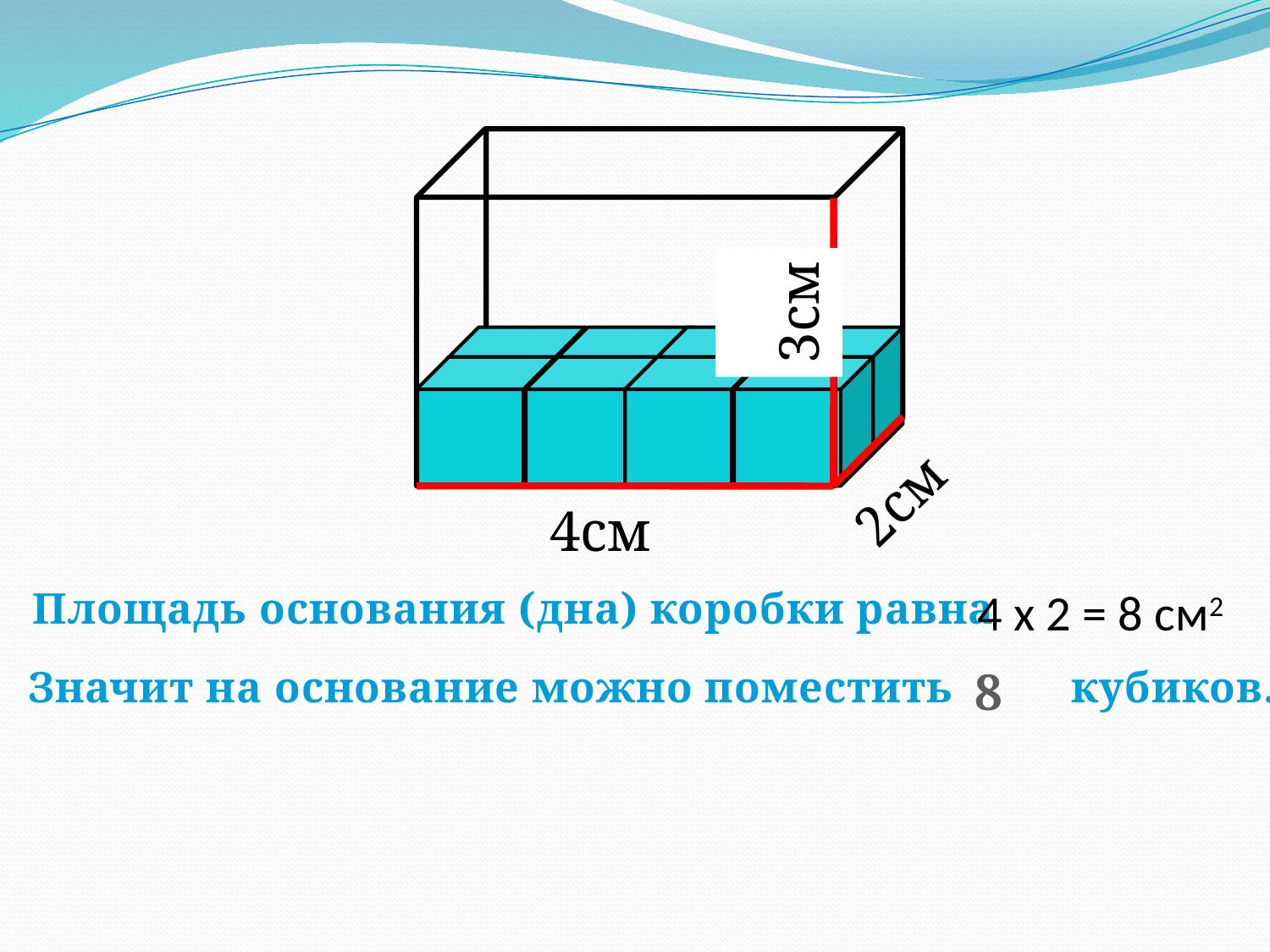

3см

2см
4см
Площадь основания (дна) коробки равна

4 х 2 = 8 см2
Значит на основание можно поместить          кубиков.
8